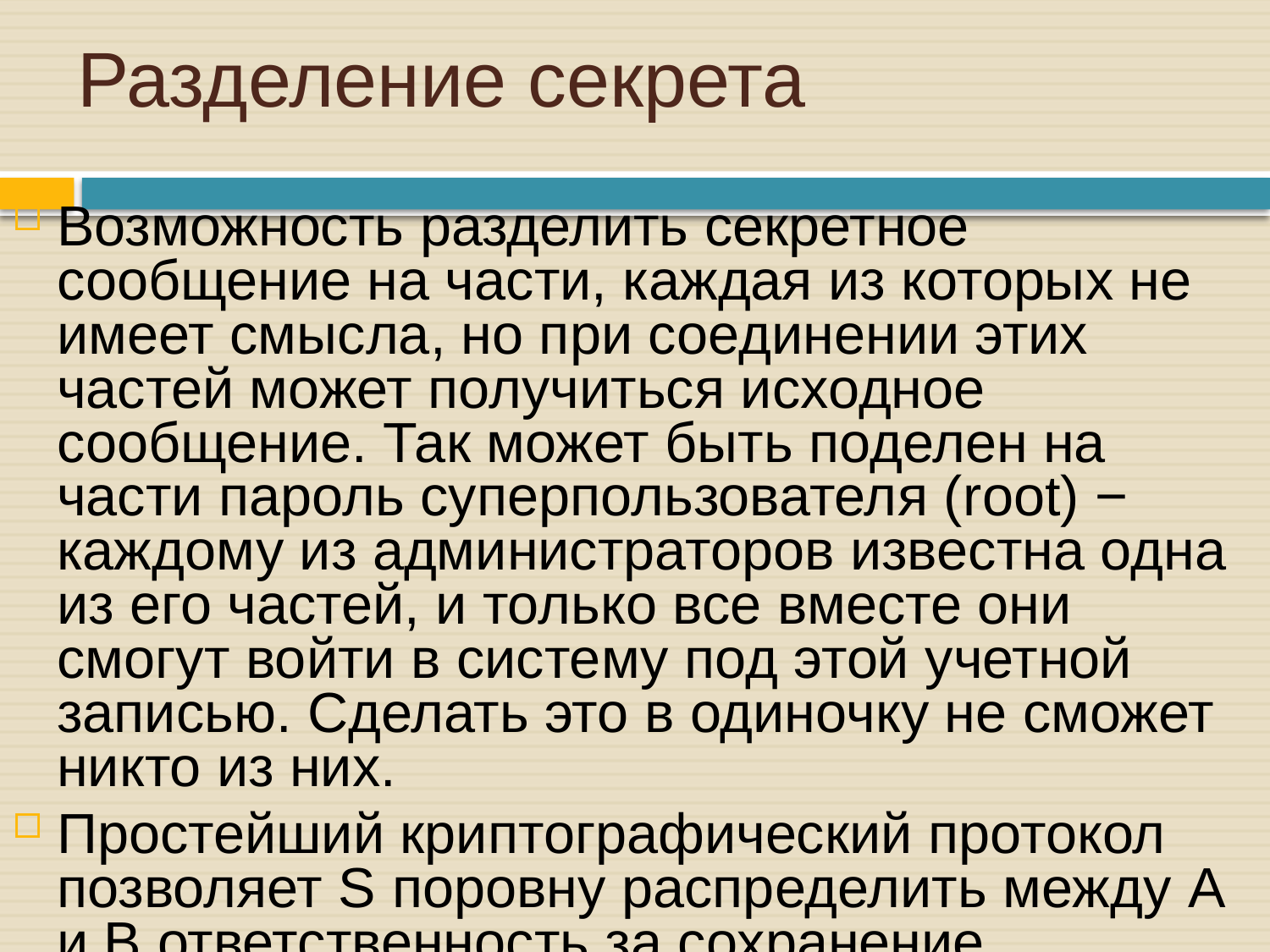

# Разделение секрета
Возможность разделить секретное сообщение на части, каждая из которых не имеет смысла, но при соединении этих частей может получиться исходное сообщение. Так может быть поделен на части пароль суперпользователя (root) − каждому из администраторов известна одна из его частей, и только все вместе они смогут войти в систему под этой учетной записью. Сделать это в одиночку не сможет никто из них.
Простейший криптографический протокол позволяет S поровну распределить между A и B ответственность за сохранение сообщения в тайне: